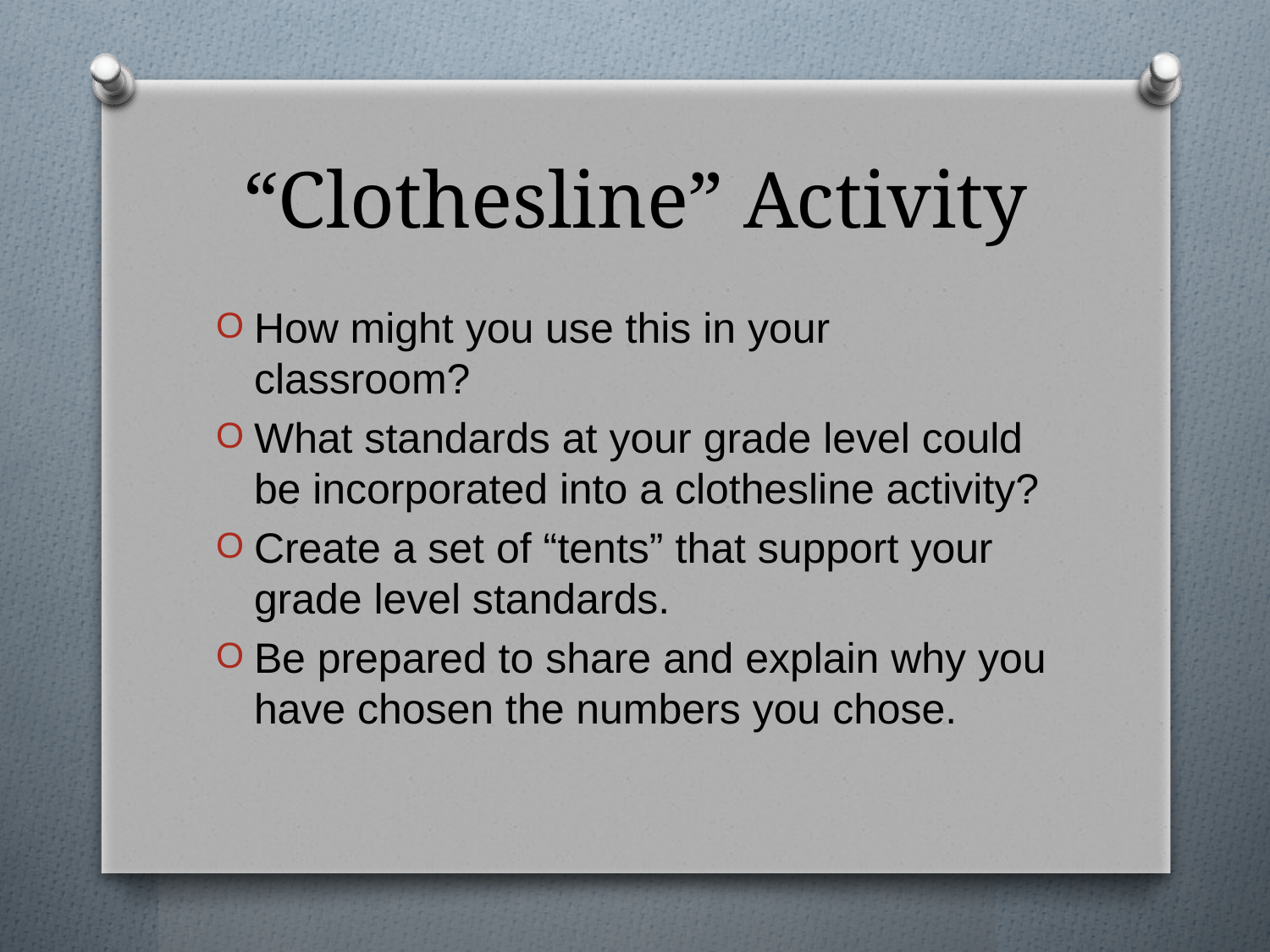

# “Clothesline” Activity
How might you use this in your classroom?
What standards at your grade level could be incorporated into a clothesline activity?
Create a set of “tents” that support your grade level standards.
Be prepared to share and explain why you have chosen the numbers you chose.